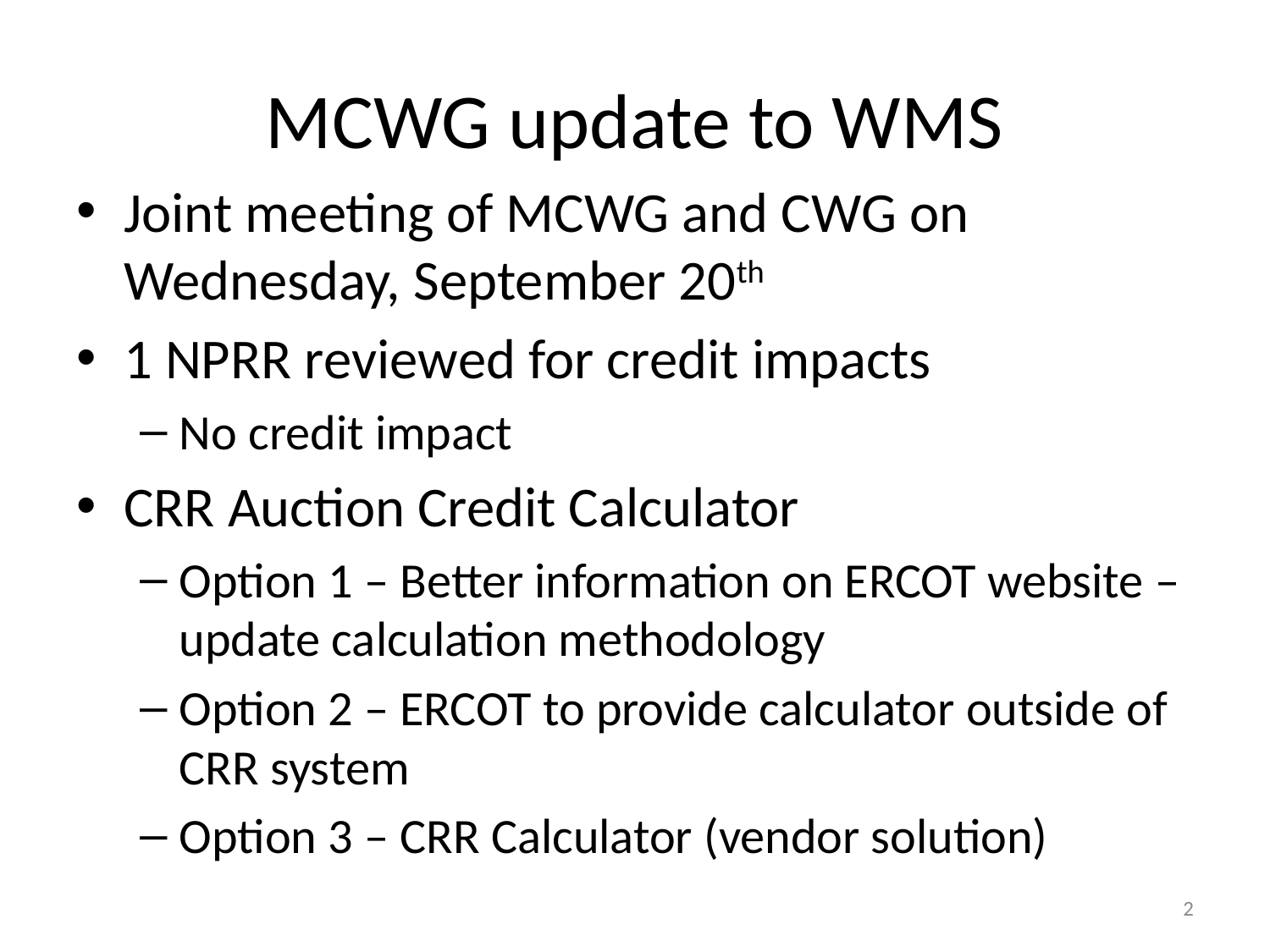

# MCWG update to WMS
Joint meeting of MCWG and CWG on Wednesday, September 20th
1 NPRR reviewed for credit impacts
No credit impact
CRR Auction Credit Calculator
Option 1 – Better information on ERCOT website – update calculation methodology
Option 2 – ERCOT to provide calculator outside of CRR system
Option 3 – CRR Calculator (vendor solution)
2